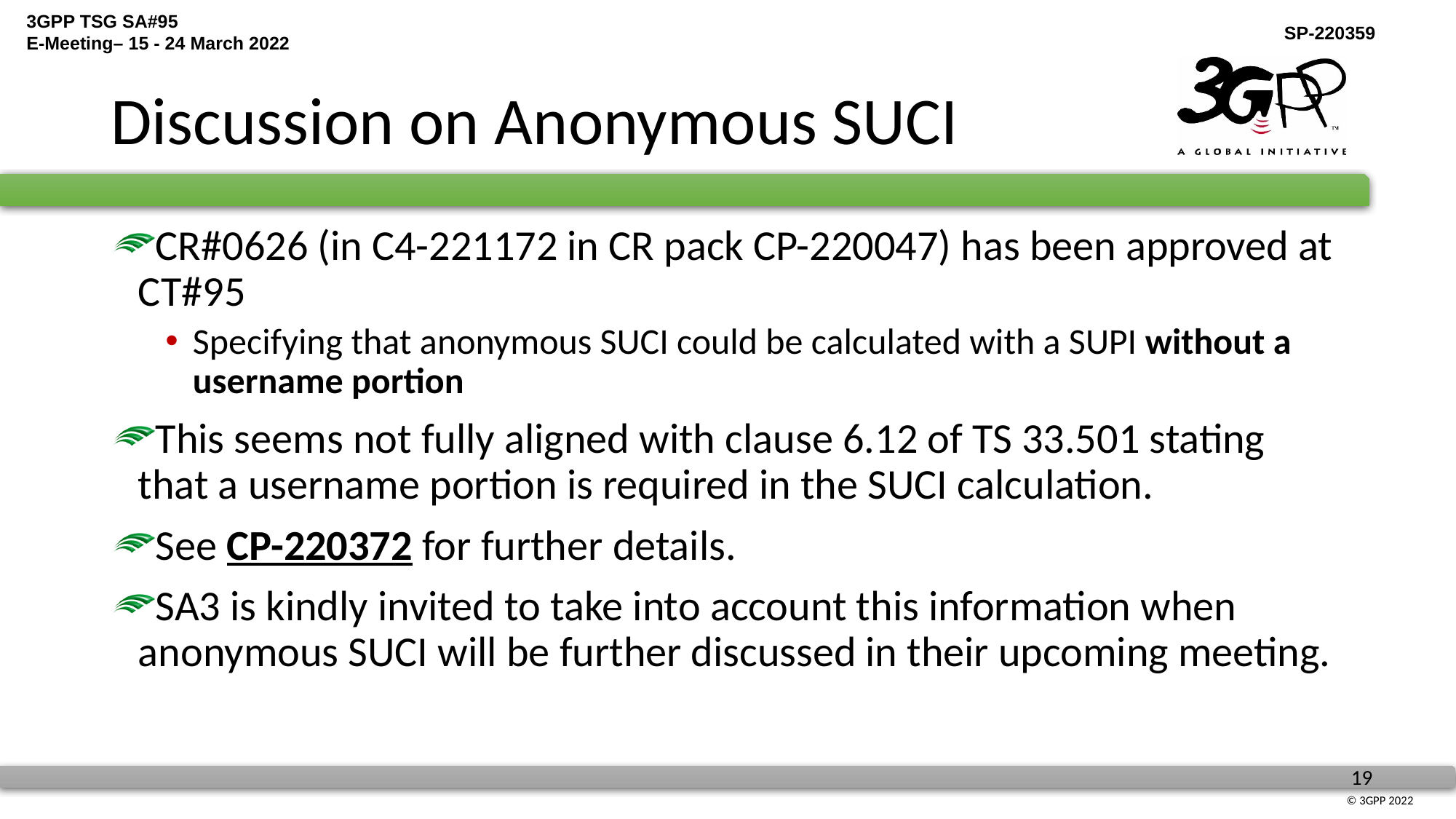

# Discussion on Anonymous SUCI
CR#0626 (in C4-221172 in CR pack CP-220047) has been approved at CT#95
Specifying that anonymous SUCI could be calculated with a SUPI without a username portion
This seems not fully aligned with clause 6.12 of TS 33.501 stating that a username portion is required in the SUCI calculation.
See CP-220372 for further details.
SA3 is kindly invited to take into account this information when anonymous SUCI will be further discussed in their upcoming meeting.